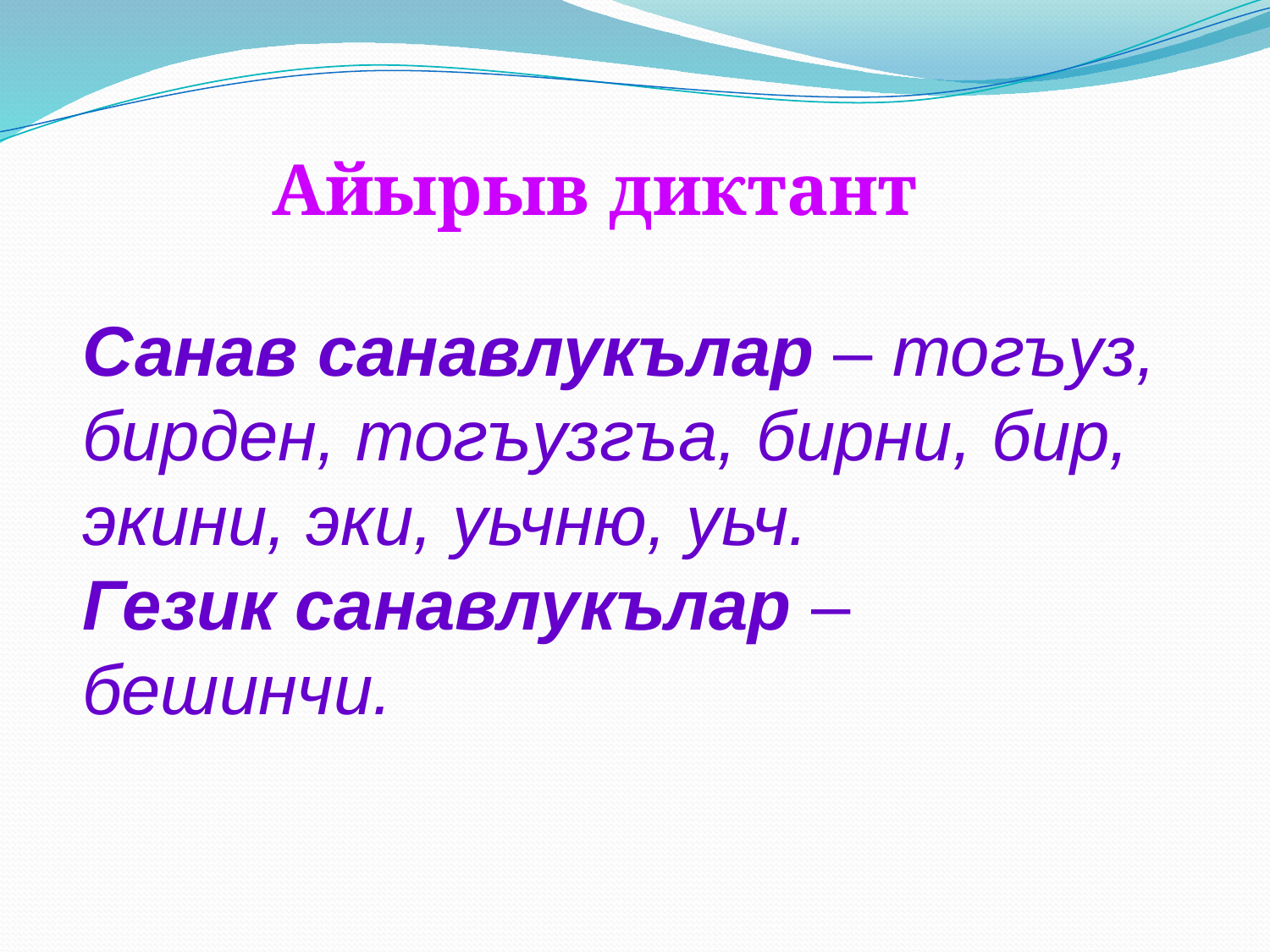

Санав санавлукълар – тогъуз, бирден, тогъузгъа, бирни, бир, экини, эки, уьчню, уьч.
Гезик санавлукълар – бешинчи.
Айырыв диктант